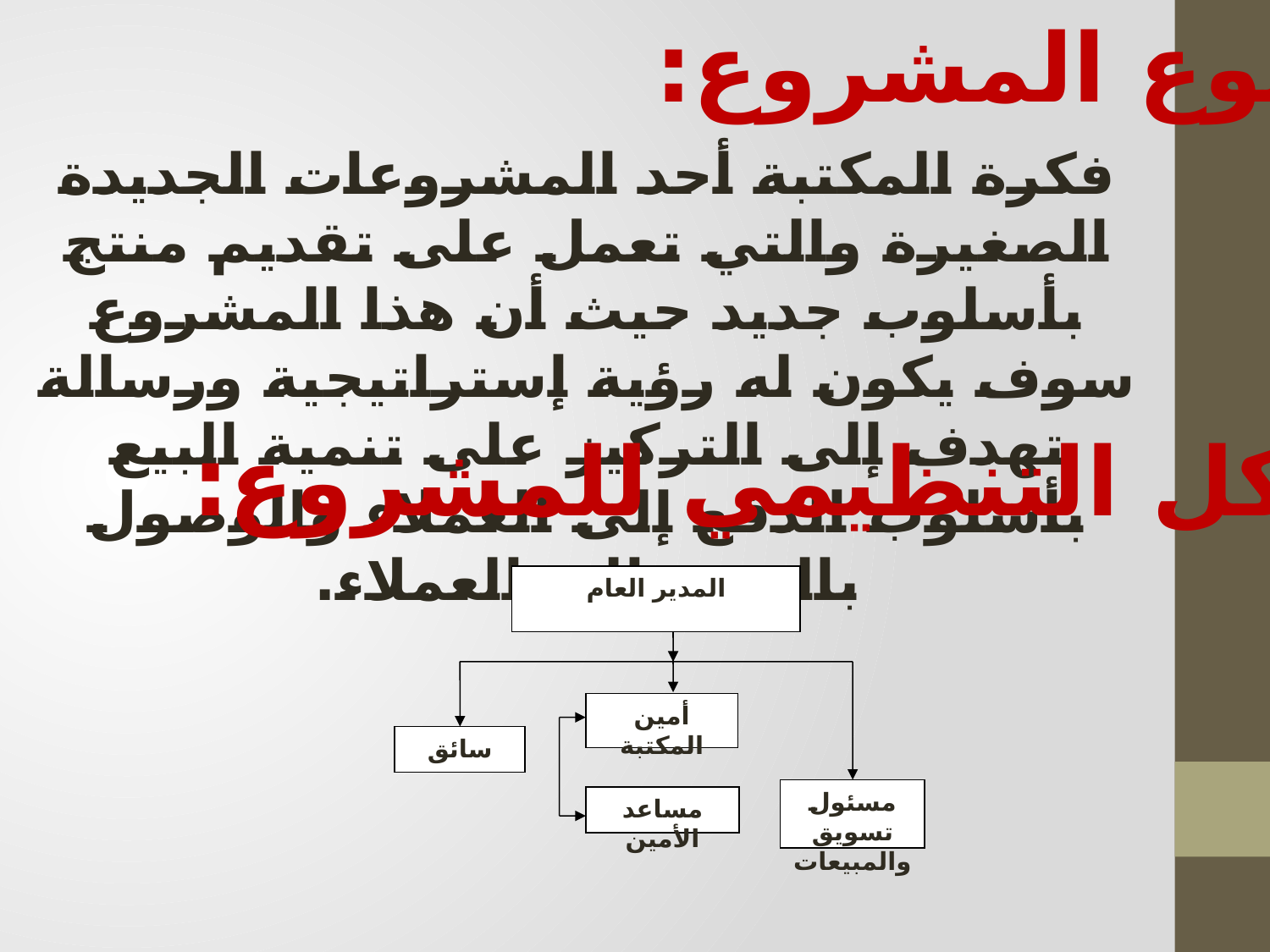

نوع المشروع:

فكرة المكتبة أحد المشروعات الجديدة الصغيرة والتي تعمل على تقديم منتج بأسلوب جديد حيث أن هذا المشروع سوف يكون له رؤية إستراتيجية ورسالة تهدف إلى التركيز على تنمية البيع بأسلوب الدفع إلى العملاء والوصول بالمنتج إلى العملاء.
الهيكل التنظيمي للمشروع:
المدير العام

أمين المكتبة

سائق
مسئول تسويق والمبيعات
مساعد الأمين